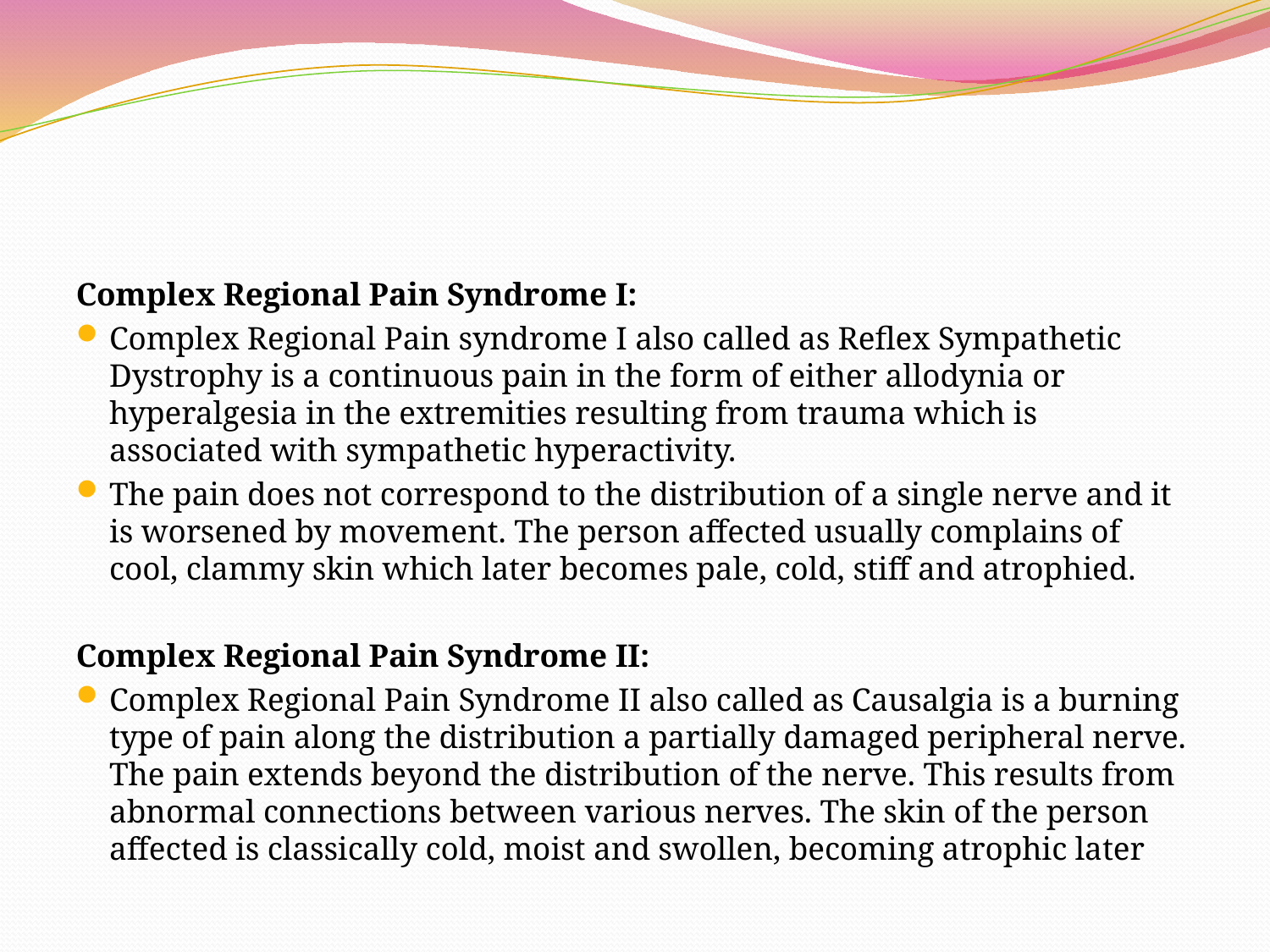

#
Complex Regional Pain Syndrome I:
Complex Regional Pain syndrome I also called as Reflex Sympathetic Dystrophy is a continuous pain in the form of either allodynia or hyperalgesia in the extremities resulting from trauma which is associated with sympathetic hyperactivity.
The pain does not correspond to the distribution of a single nerve and it is worsened by movement. The person affected usually complains of cool, clammy skin which later becomes pale, cold, stiff and atrophied.

Complex Regional Pain Syndrome II:
Complex Regional Pain Syndrome II also called as Causalgia is a burning type of pain along the distribution a partially damaged peripheral nerve. The pain extends beyond the distribution of the nerve. This results from abnormal connections between various nerves. The skin of the person affected is classically cold, moist and swollen, becoming atrophic later